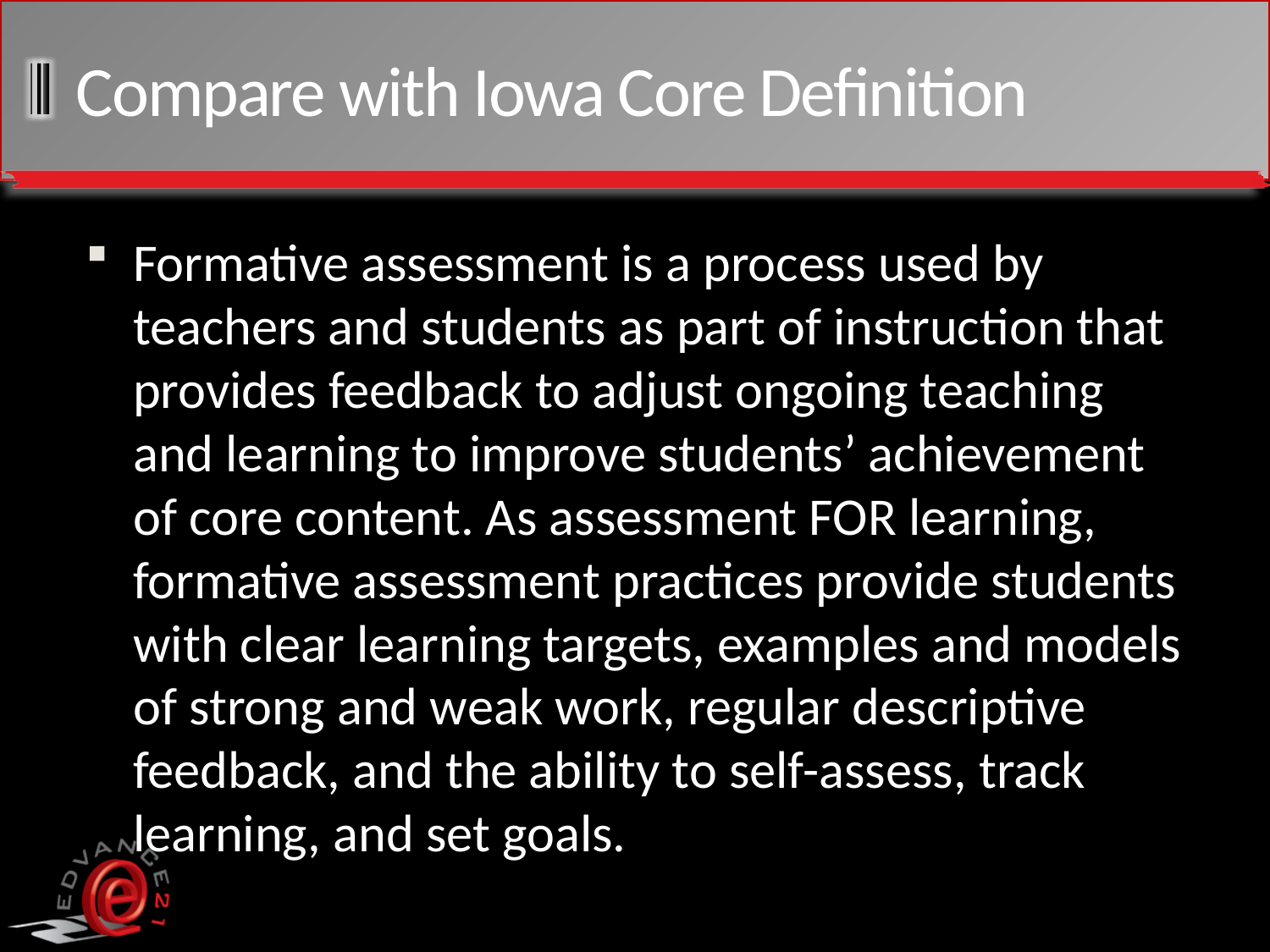

# Compare with Iowa Core Definition
Formative assessment is a process used by teachers and students as part of instruction that provides feedback to adjust ongoing teaching and learning to improve students’ achievement of core content. As assessment FOR learning, formative assessment practices provide students with clear learning targets, examples and models of strong and weak work, regular descriptive feedback, and the ability to self-assess, track learning, and set goals.